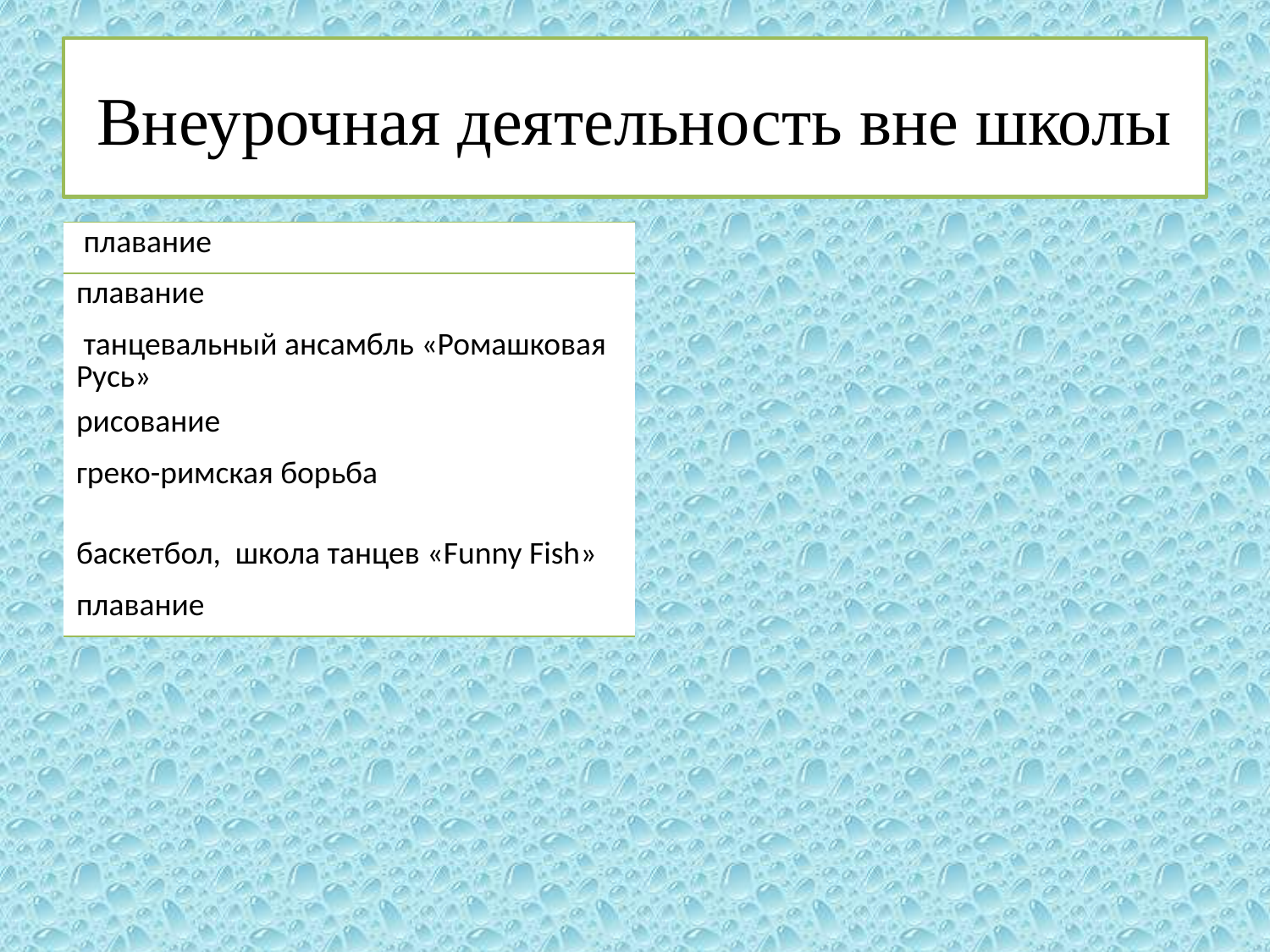

# Внеурочная деятельность вне школы
| плавание |
| --- |
| плавание |
| танцевальный ансамбль «Ромашковая Русь» |
| рисование |
| греко-римская борьба |
| баскетбол, школа танцев «Funny Fish» |
| плавание |